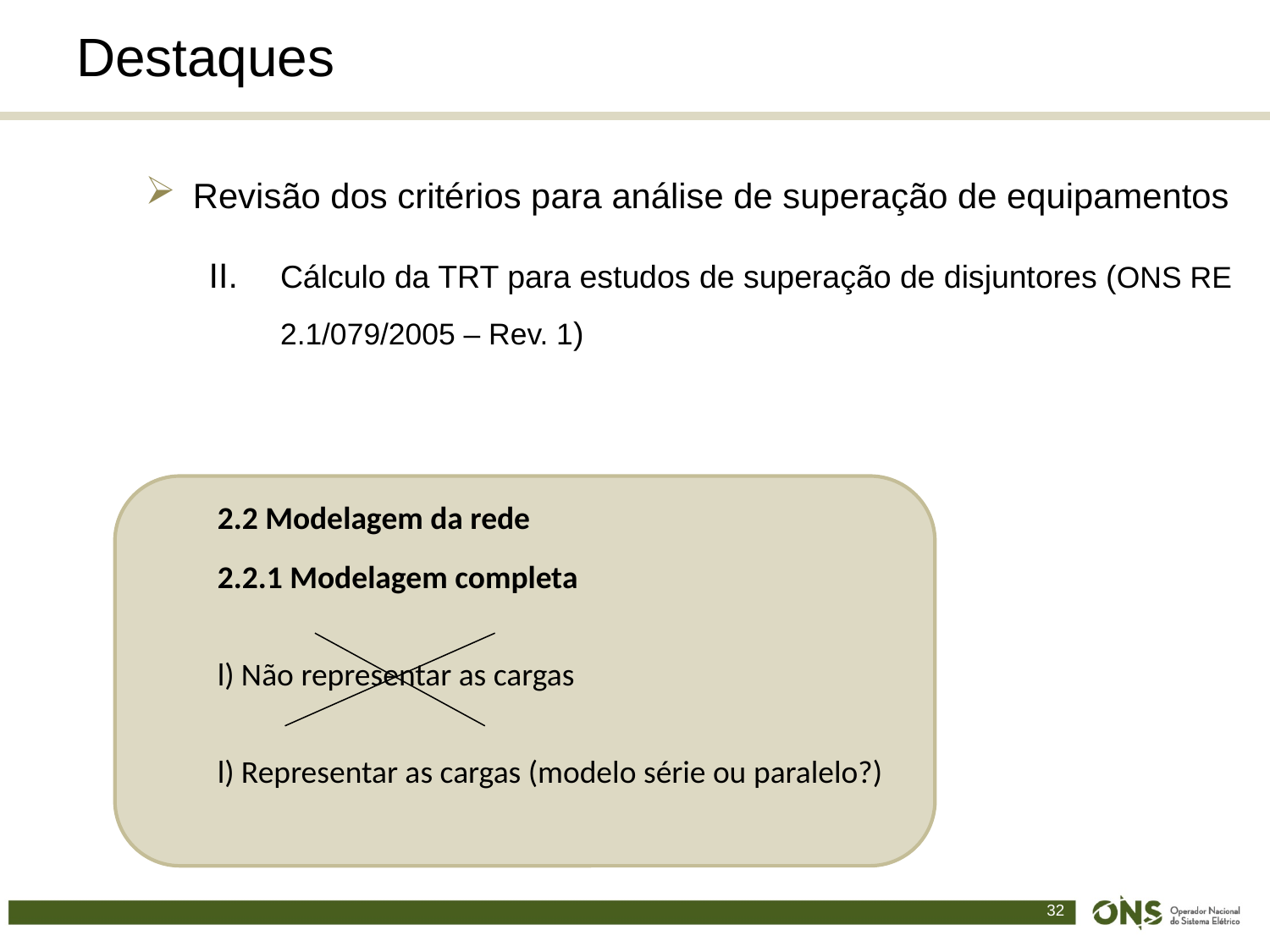

# Destaques
Revisão dos critérios para análise de superação de equipamentos
Cálculo da TRT para estudos de superação de disjuntores (ONS RE 2.1/079/2005 – Rev. 1)

2.2 Modelagem da rede
2.2.1 Modelagem completa

l) Não representar as cargas

l) Representar as cargas (modelo série ou paralelo?)